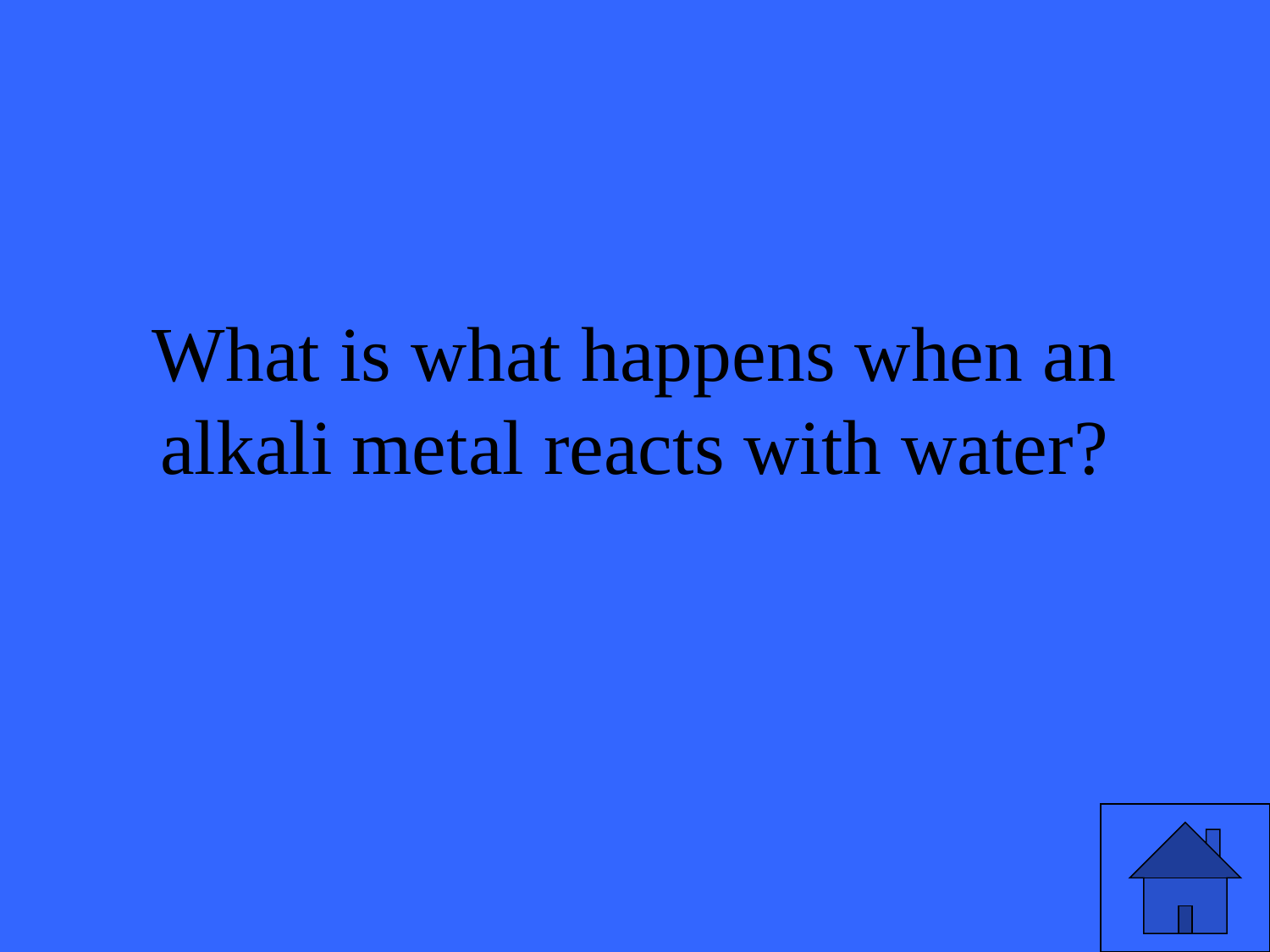

# What is what happens when an alkali metal reacts with water?